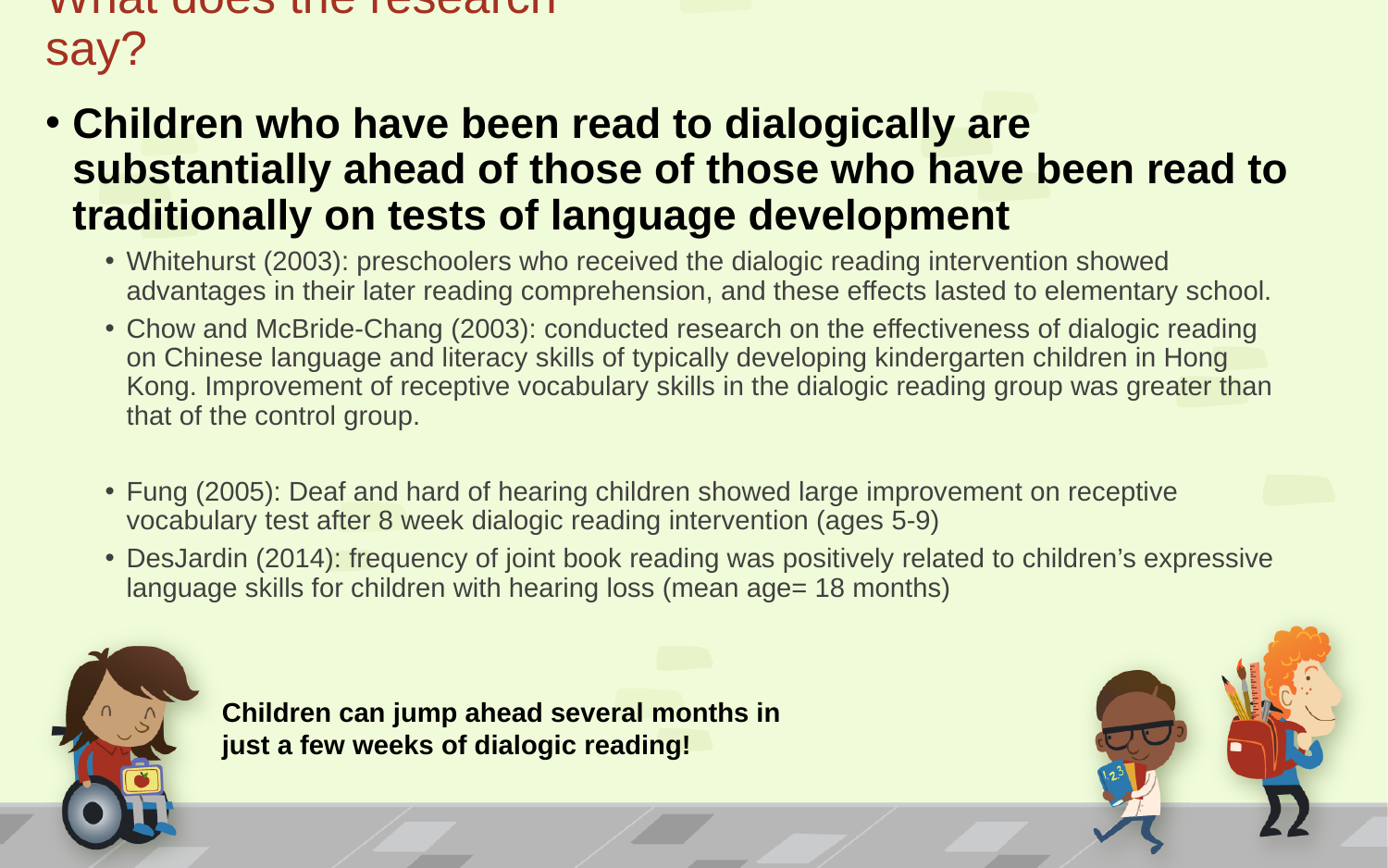

# What does the research say?
Children who have been read to dialogically are substantially ahead of those of those who have been read to traditionally on tests of language development
Whitehurst (2003): preschoolers who received the dialogic reading intervention showed advantages in their later reading comprehension, and these effects lasted to elementary school.
Chow and McBride-Chang (2003): conducted research on the effectiveness of dialogic reading on Chinese language and literacy skills of typically developing kindergarten children in Hong Kong. Improvement of receptive vocabulary skills in the dialogic reading group was greater than that of the control group.

Fung (2005): Deaf and hard of hearing children showed large improvement on receptive vocabulary test after 8 week dialogic reading intervention (ages 5-9)
DesJardin (2014): frequency of joint book reading was positively related to children’s expressive language skills for children with hearing loss (mean age= 18 months)

Children can jump ahead several months in just a few weeks of dialogic reading!